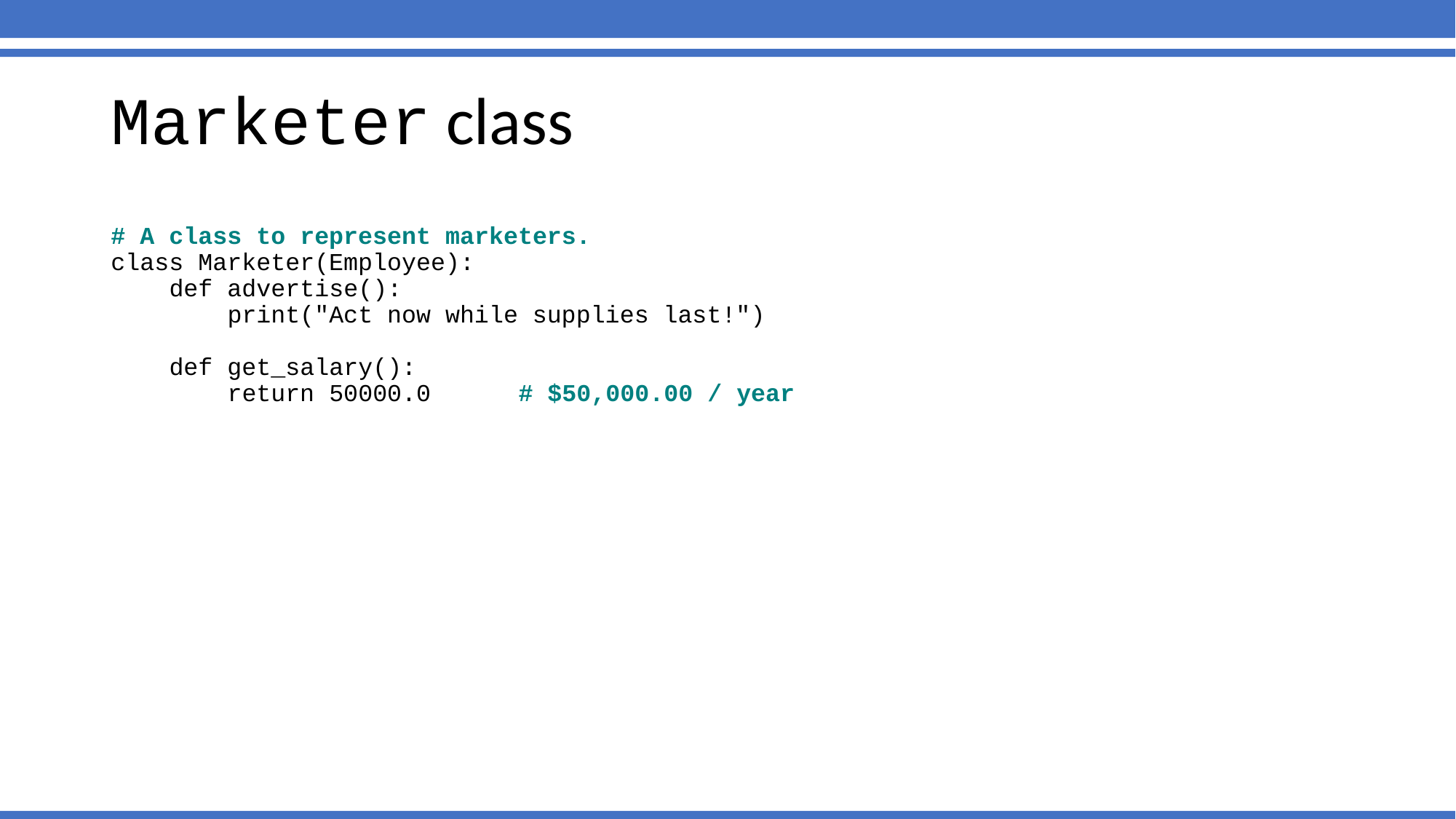

Marketer class
# A class to represent marketers.
class Marketer(Employee):
    def advertise():
        print("Act now while supplies last!")

    def get_salary():
        return 50000.0      # $50,000.00 / year